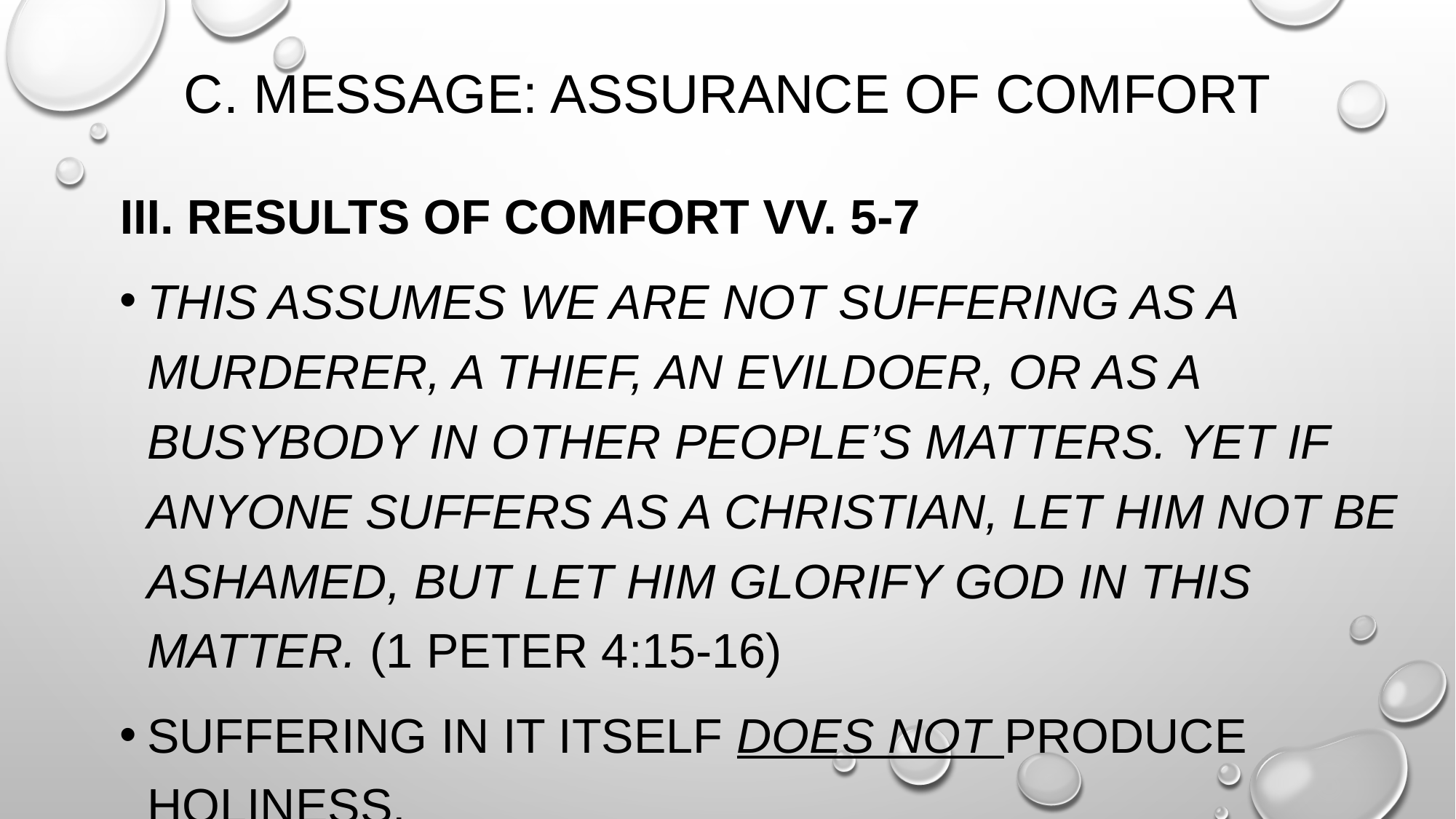

# c. message: assurance of comfort
III. results of comfort vv. 5-7
this assumes we are not suffering as a murderer, a thief, an evildoer, or as a busybody in other people’s matters. Yet if anyone suffers as a Christian, let him not be ashamed, but let him glorify God in this matter. (1 Peter 4:15-16)
Suffering in it itself does not produce holiness.